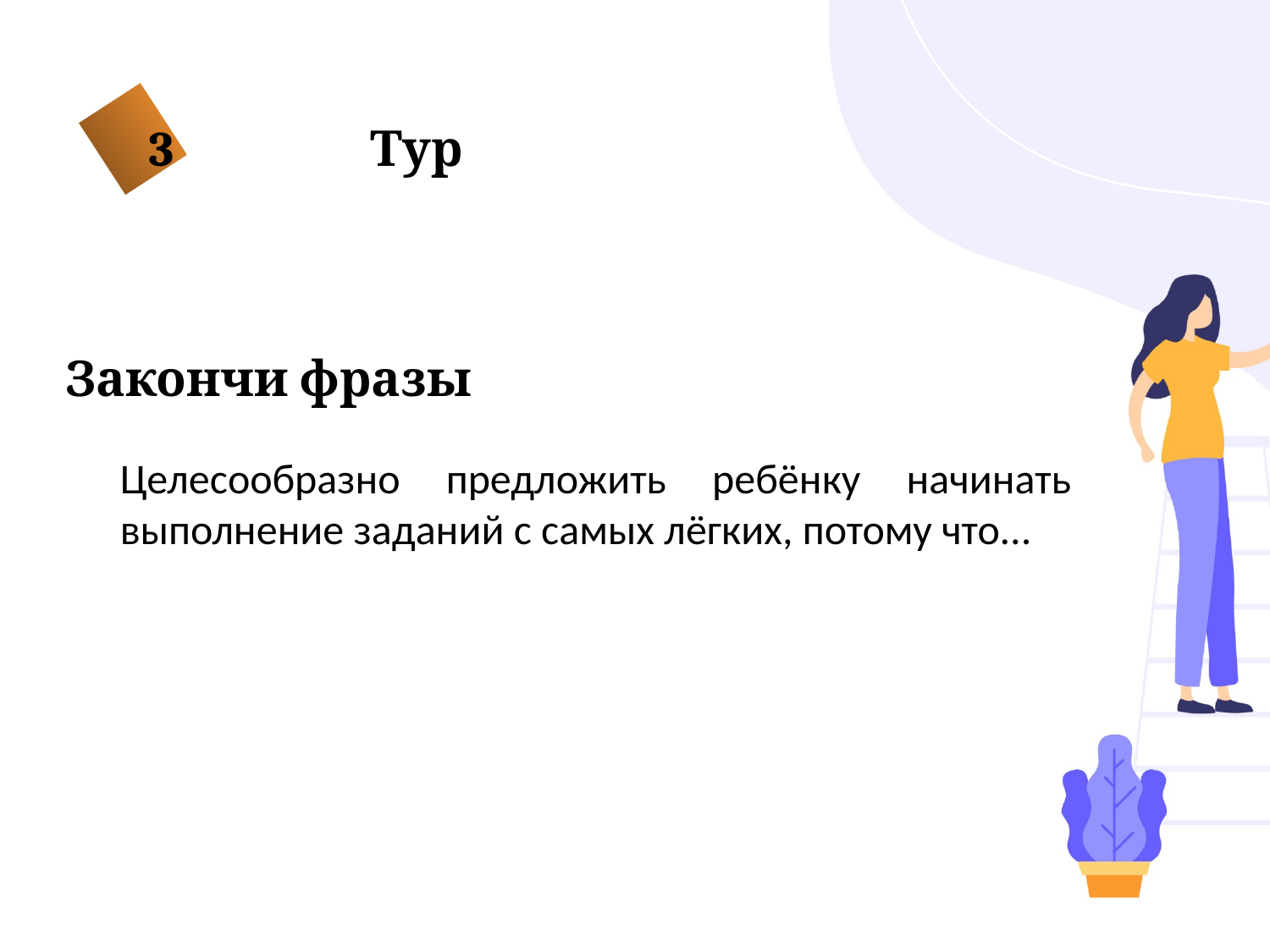

3                  Тур

Закончи фразы
Целесообразно предложить ребёнку начинать выполнение заданий с самых лёгких, потому что...